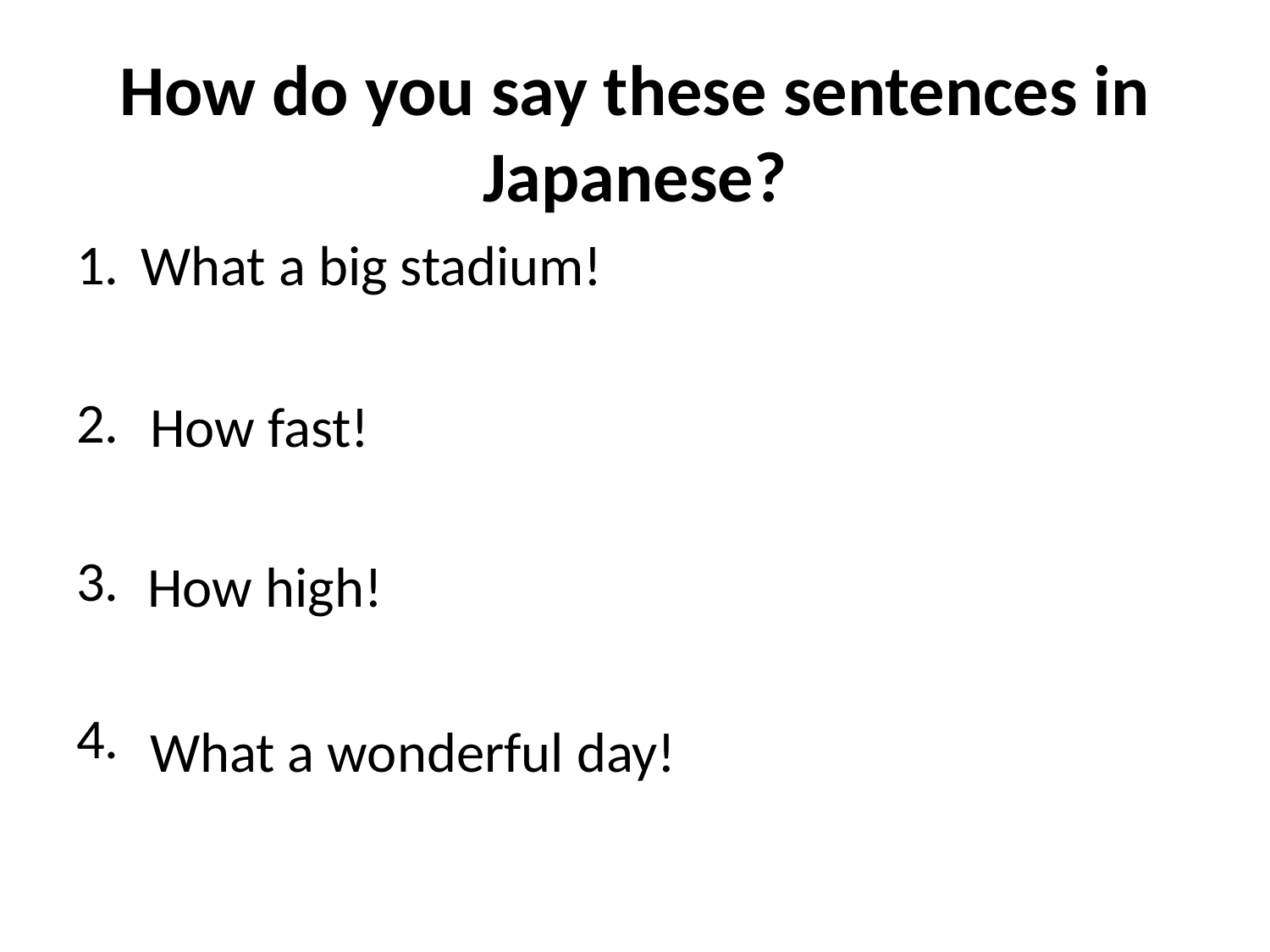

# How do you say these sentences in Japanese?
1.

2.

3.

4.
What a big stadium!
How fast!
How high!
What a wonderful day!